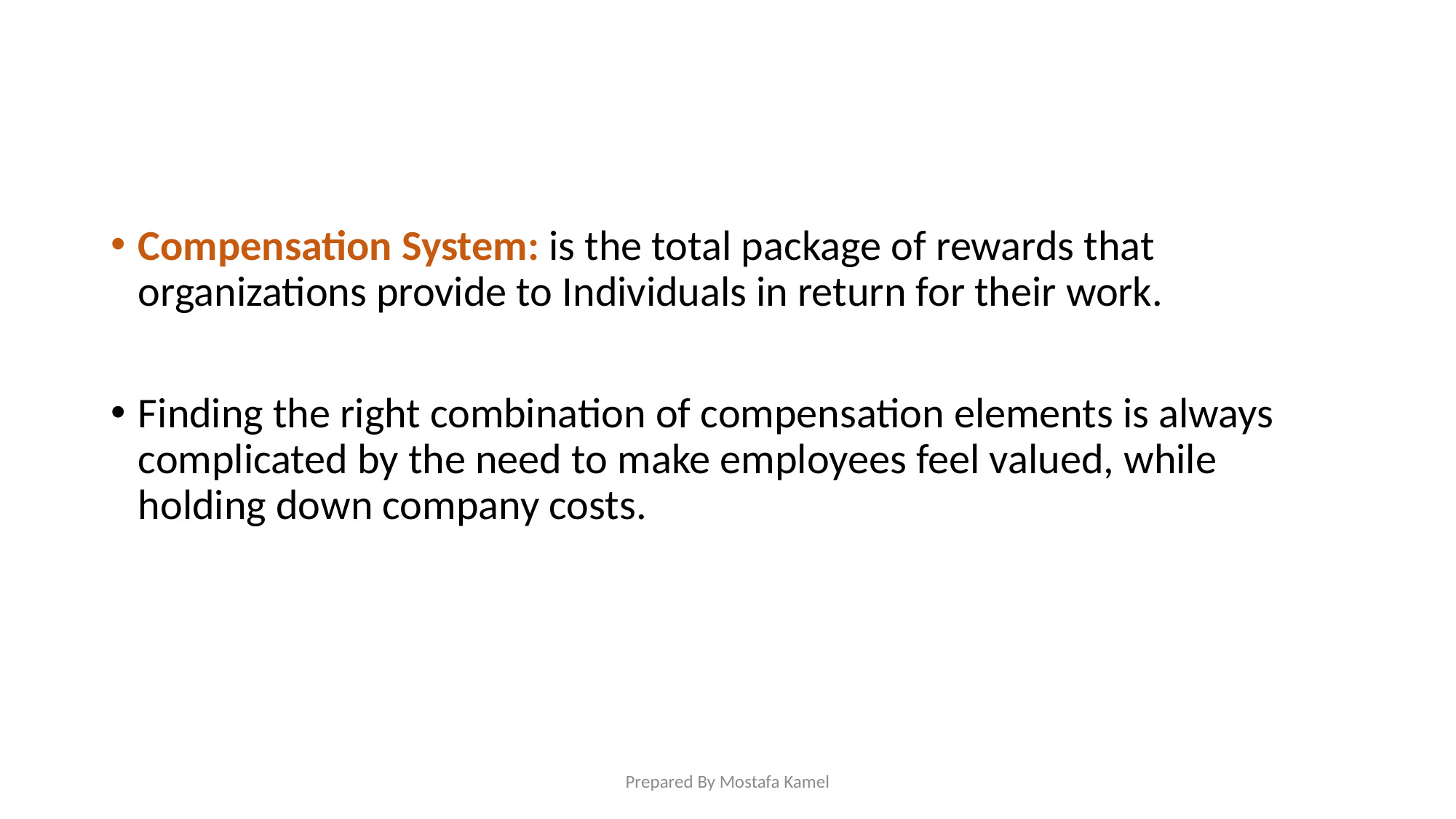

Compensation System: is the total package of rewards that organizations provide to Individuals in return for their work.

Finding the right combination of compensation elements is always complicated by the need to make employees feel valued, while holding down company costs.
Prepared By Mostafa Kamel